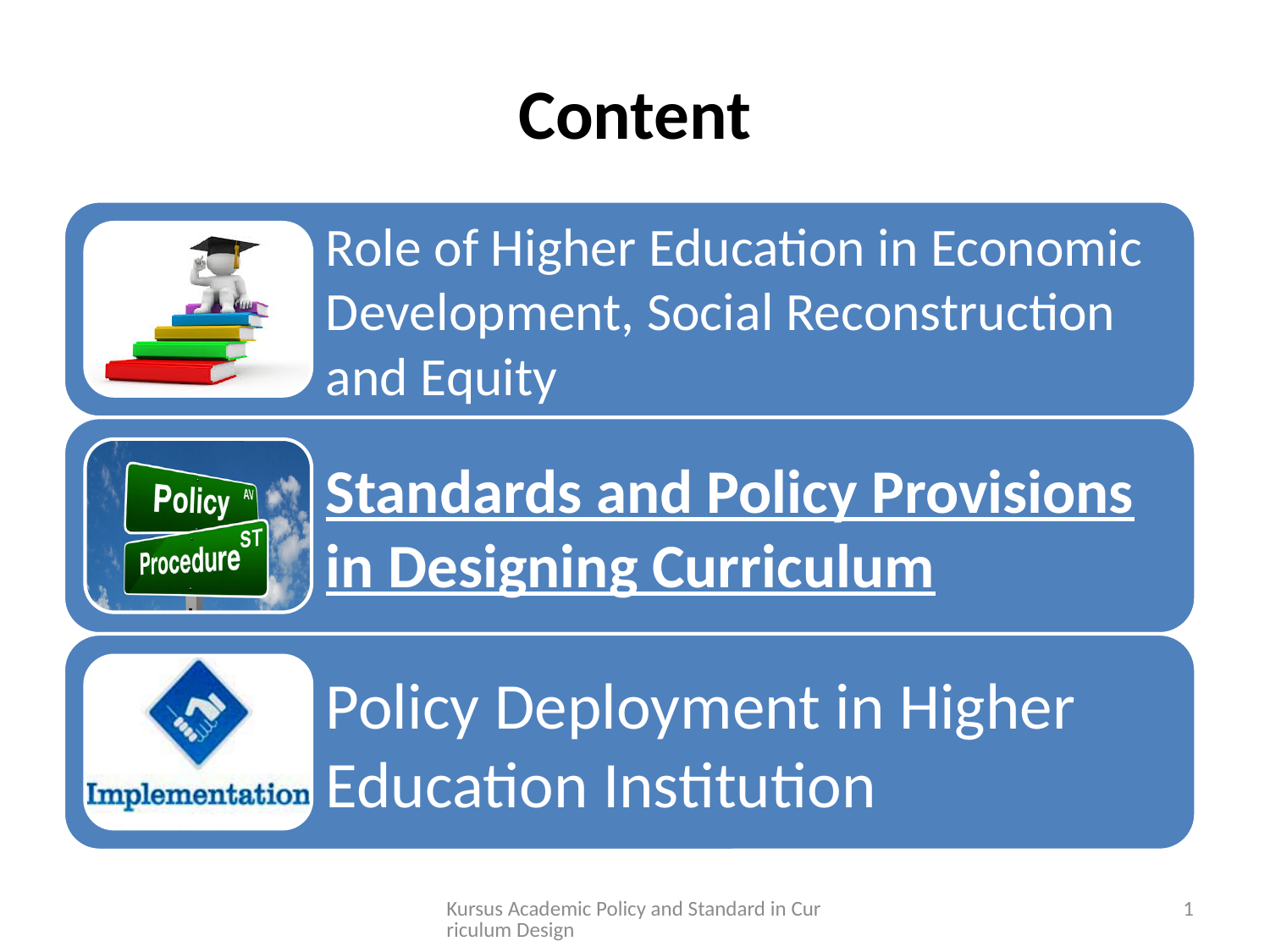

# Content
Role of Higher Education in Economic Development, Social Reconstruction and Equity
Standards and Policy Provisions in Designing Curriculum
Policy Deployment in Higher Education Institution
Kursus Academic Policy and Standard in Curriculum Design
1